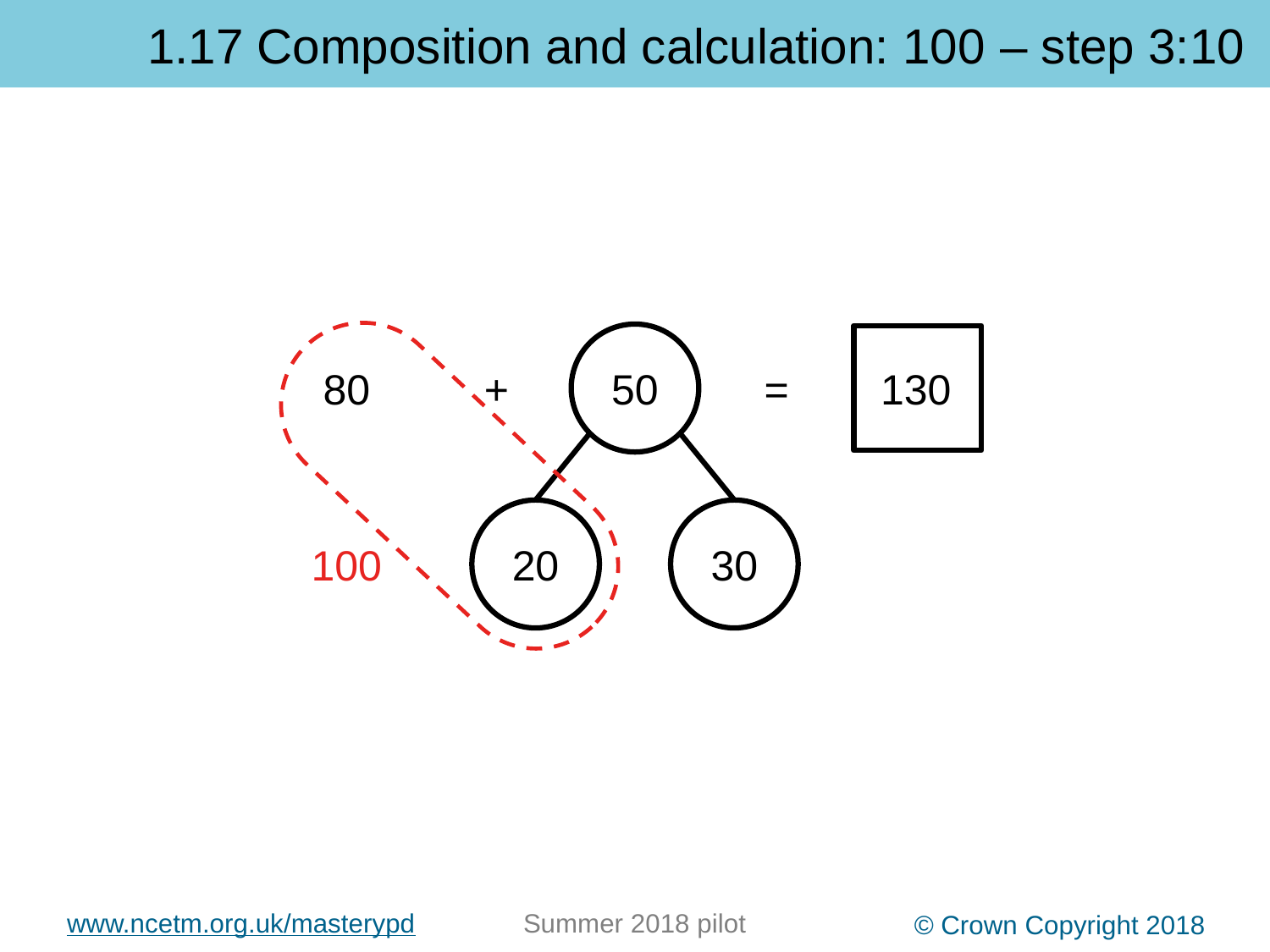

1.17 Composition and calculation: 100 – step 3:10

80
+
50
=
130

100
20
30